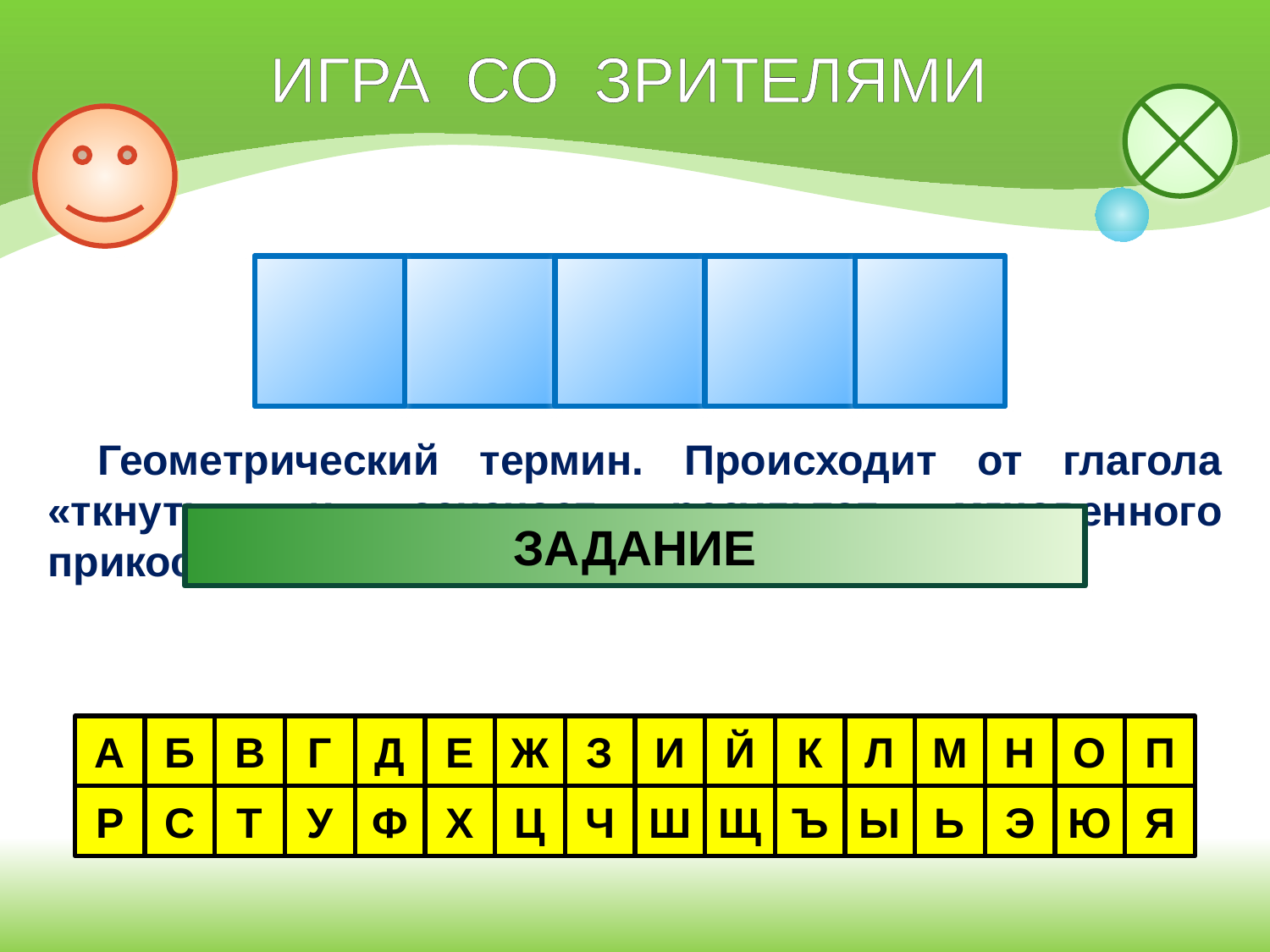

ИГРА  СО  ЗРИТЕЛЯМИ

Т

О

Ч

К

А

Геометрический термин. Происходит от глагола «ткнуть» и означает результат мгновенного прикосновения, укола.
ЗАДАНИЕ
А
Б
В
Г
Д
Е
Ж
З
И
Й
К
Л
М
Н
О
П
Р
С
Т
У
Ф
Х
Ц
Ч
Ш
Щ
Ъ
Ы
Ь
Э
Ю
Я